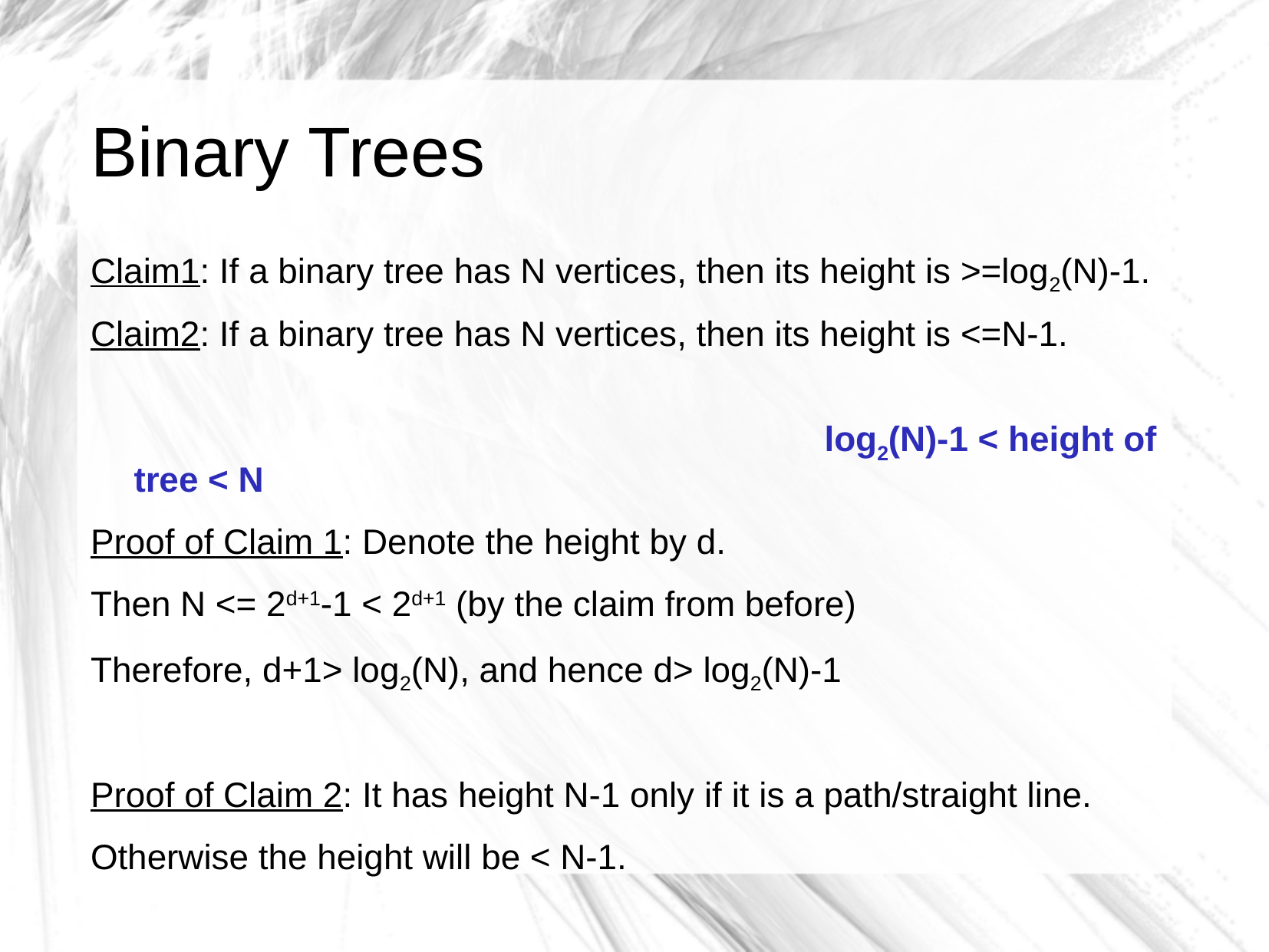

# Binary Trees
Claim1: If a binary tree has N vertices, then its height is >=log2(N)-1.
Claim2: If a binary tree has N vertices, then its height is <=N-1.
						log2(N)-1 < height of tree < N
Proof of Claim 1: Denote the height by d.
Then N <= 2d+1-1 < 2d+1 (by the claim from before)
Therefore, d+1> log2(N), and hence d> log2(N)-1

Proof of Claim 2: It has height N-1 only if it is a path/straight line.
Otherwise the height will be < N-1.